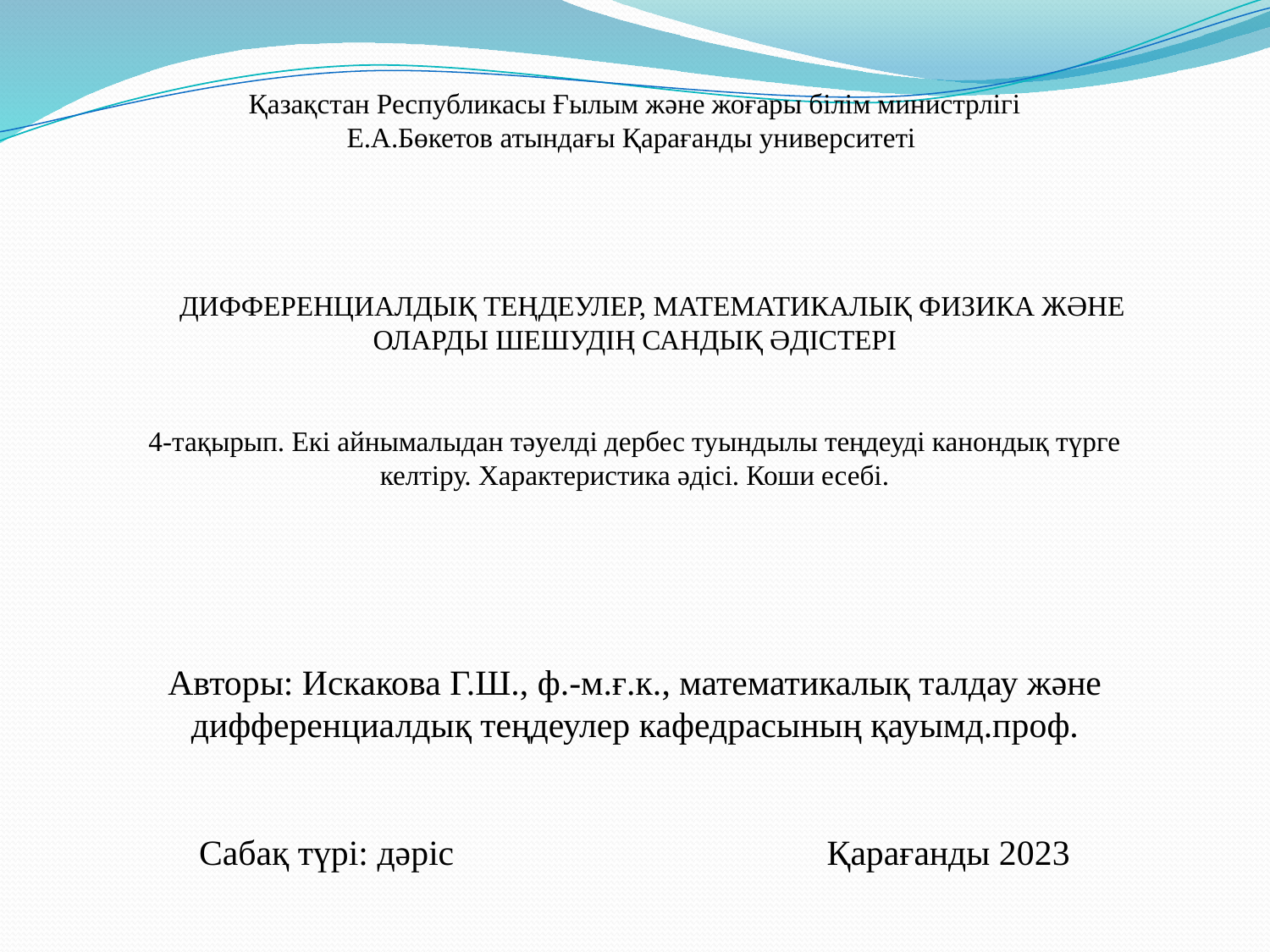

Қазақстан Республикасы Ғылым және жоғары білім министрлігі
Е.А.Бөкетов атындағы Қарағанды университеті

     ДИФФЕРЕНЦИАЛДЫҚ ТЕҢДЕУЛЕР, МАТЕМАТИКАЛЫҚ ФИЗИКА ЖӘНЕ ОЛАРДЫ ШЕШУДІҢ САНДЫҚ ӘДІСТЕРІ

4-тақырып. Екі айнымалыдан тәуелді дербес туындылы теңдеуді канондық түрге келтіру. Характеристика әдісі. Коши есебі.

Авторы: Искакова Г.Ш., ф.-м.ғ.к., математикалық талдау және дифференциалдық теңдеулер кафедрасының қауымд.проф.

Сабақ түрі: дәріс                                          Қарағанды 2023